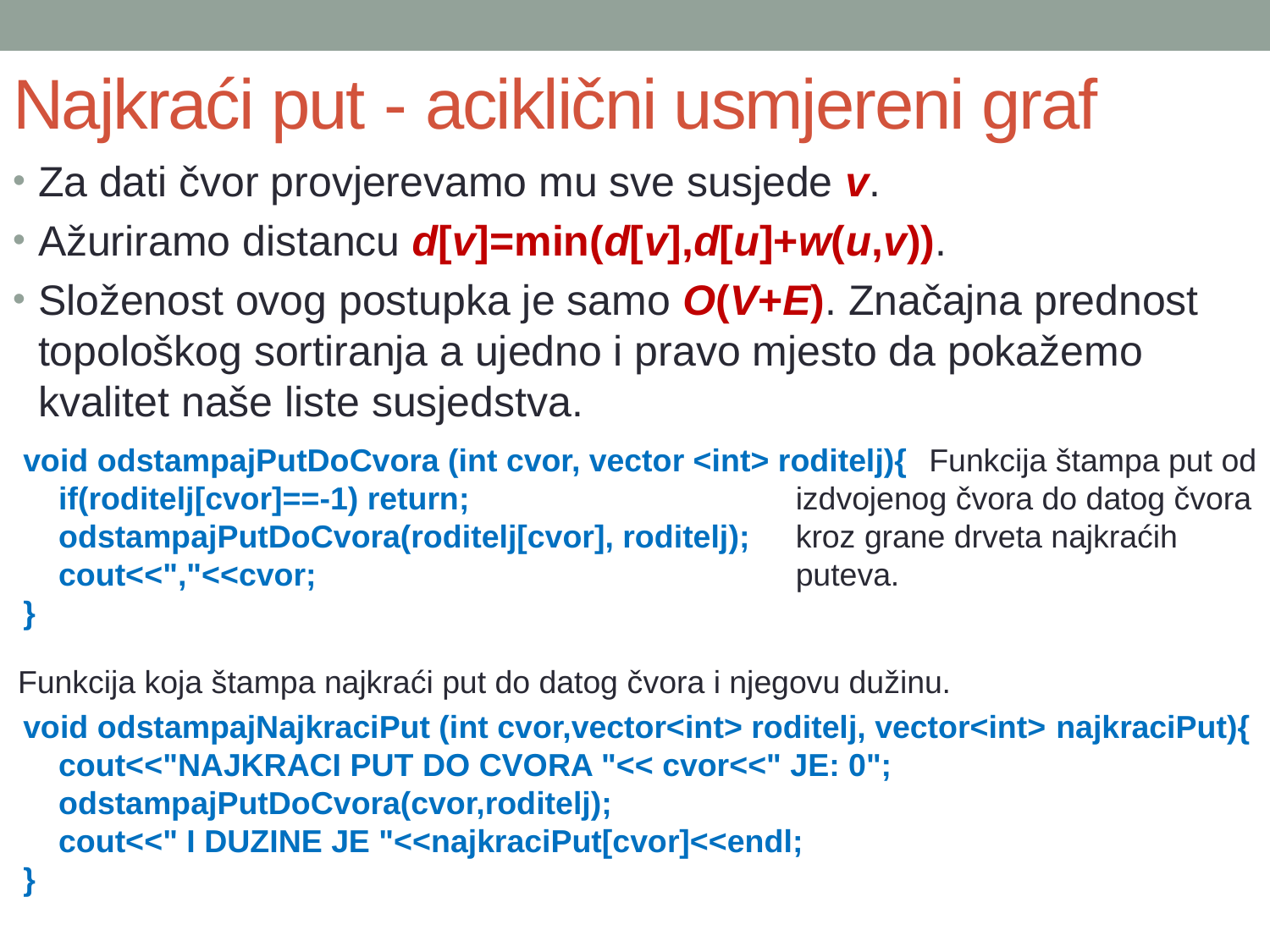

# Najkraći put - aciklični usmjereni graf
Za dati čvor provjerevamo mu sve susjede v.
Ažuriramo distancu d[v]=min(d[v],d[u]+w(u,v)).
Složenost ovog postupka je samo O(V+E). Značajna prednost topološkog sortiranja a ujedno i pravo mjesto da pokažemo kvalitet naše liste susjedstva.
void odstampajPutDoCvora (int cvor, vector <int> roditelj){
    if(roditelj[cvor]==-1) return;
    odstampajPutDoCvora(roditelj[cvor], roditelj);
    cout<<","<<cvor;
}

void odstampajNajkraciPut (int cvor,vector<int> roditelj, vector<int> najkraciPut){
    cout<<"NAJKRACI PUT DO CVORA "<< cvor<<" JE: 0";
    odstampajPutDoCvora(cvor,roditelj);
    cout<<" I DUZINE JE "<<najkraciPut[cvor]<<endl;
}
               Funkcija štampa put od izdvojenog čvora do datog čvora kroz grane drveta najkraćih puteva.
Funkcija koja štampa najkraći put do datog čvora i njegovu dužinu.